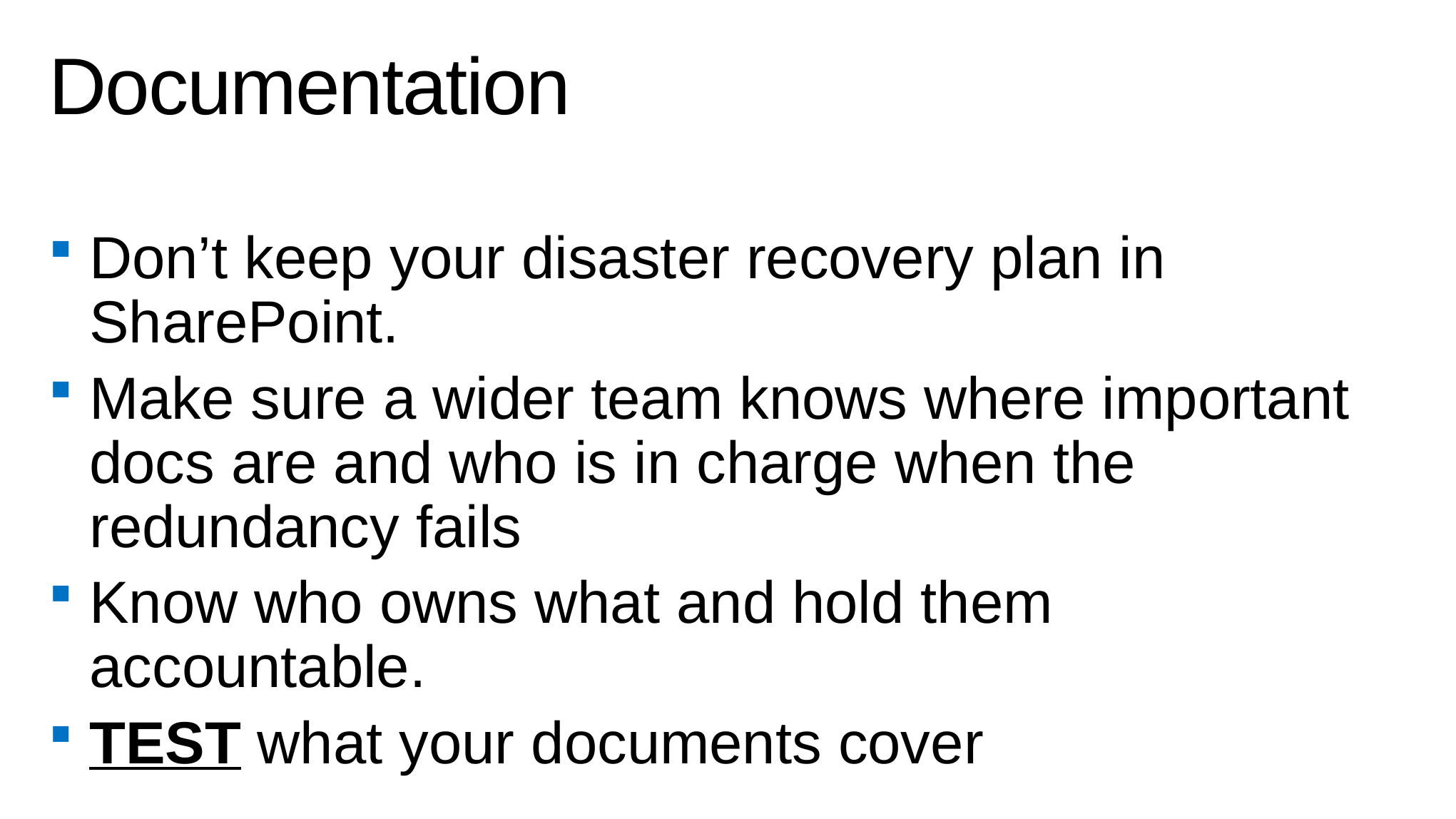

# Documentation
Don’t keep your disaster recovery plan in SharePoint.
Make sure a wider team knows where important docs are and who is in charge when the redundancy fails
Know who owns what and hold them accountable.
TEST what your documents cover